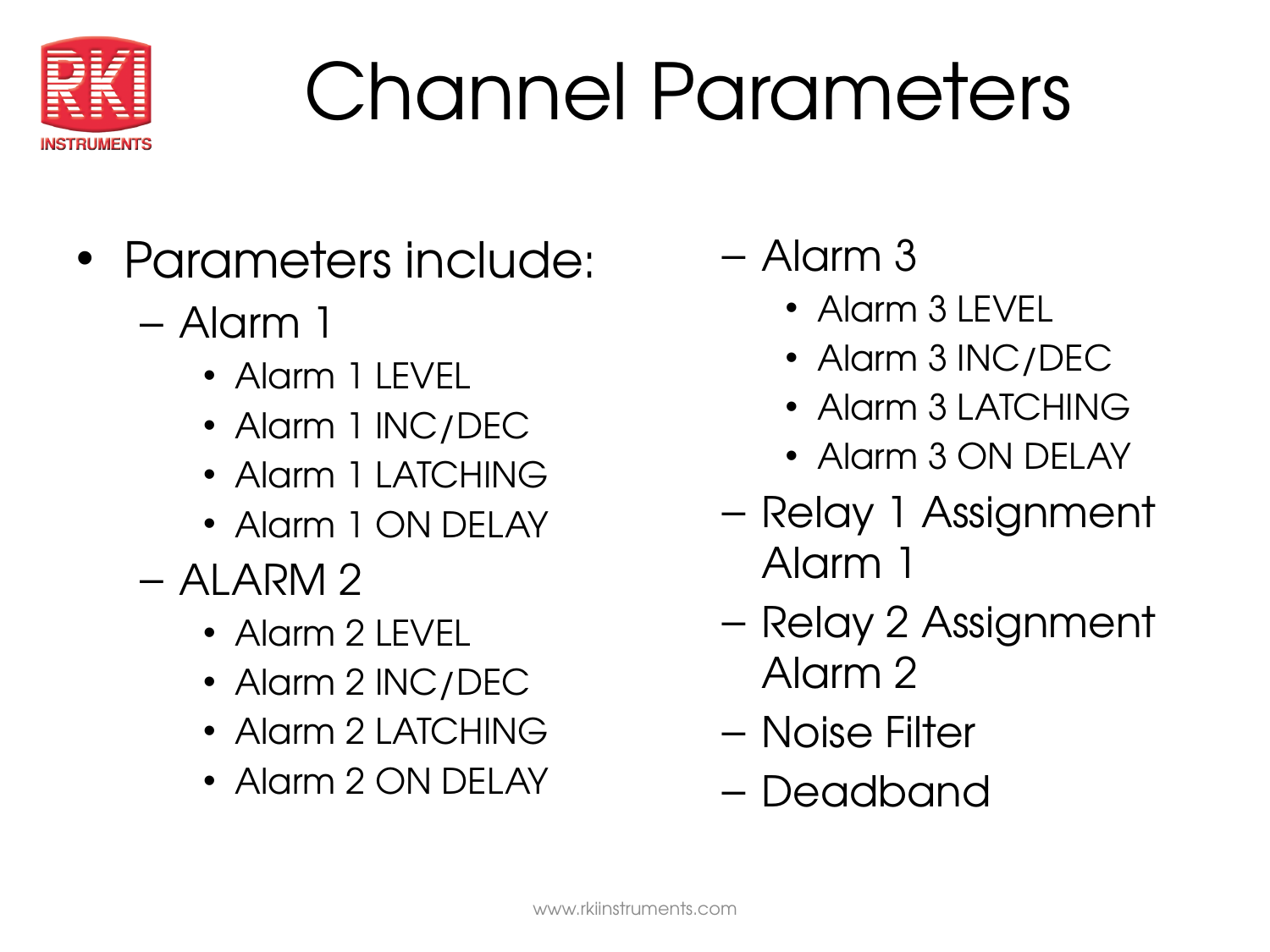

# Channel Parameters
Parameters include:
Alarm 1
Alarm 1 LEVEL
Alarm 1 INC/DEC
Alarm 1 LATCHING
Alarm 1 ON DELAY
ALARM 2
Alarm 2 LEVEL
Alarm 2 INC/DEC
Alarm 2 LATCHING
Alarm 2 ON DELAY

Alarm 3
Alarm 3 LEVEL
Alarm 3 INC/DEC
Alarm 3 LATCHING
Alarm 3 ON DELAY
Relay 1 Assignment Alarm 1
Relay 2 Assignment Alarm 2
Noise Filter
Deadband
www.rkiinstruments.com